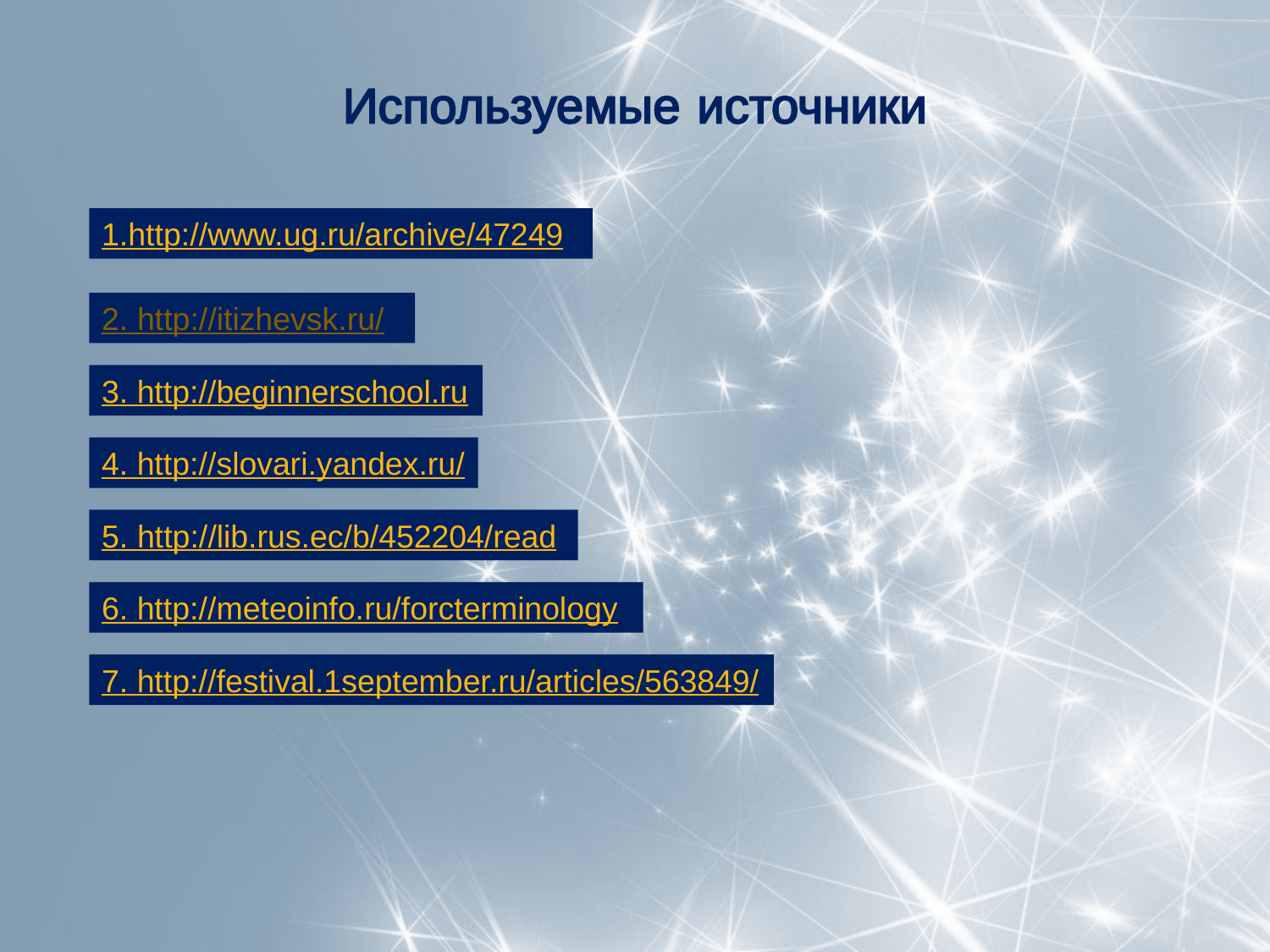

# Используемые источники
1.http://www.ug.ru/archive/47249
2. http://itizhevsk.ru/
3. http://beginnerschool.ru
4. http://slovari.yandex.ru/
5. http://lib.rus.ec/b/452204/read
6. http://meteoinfo.ru/forcterminology
7. http://festival.1september.ru/articles/563849/